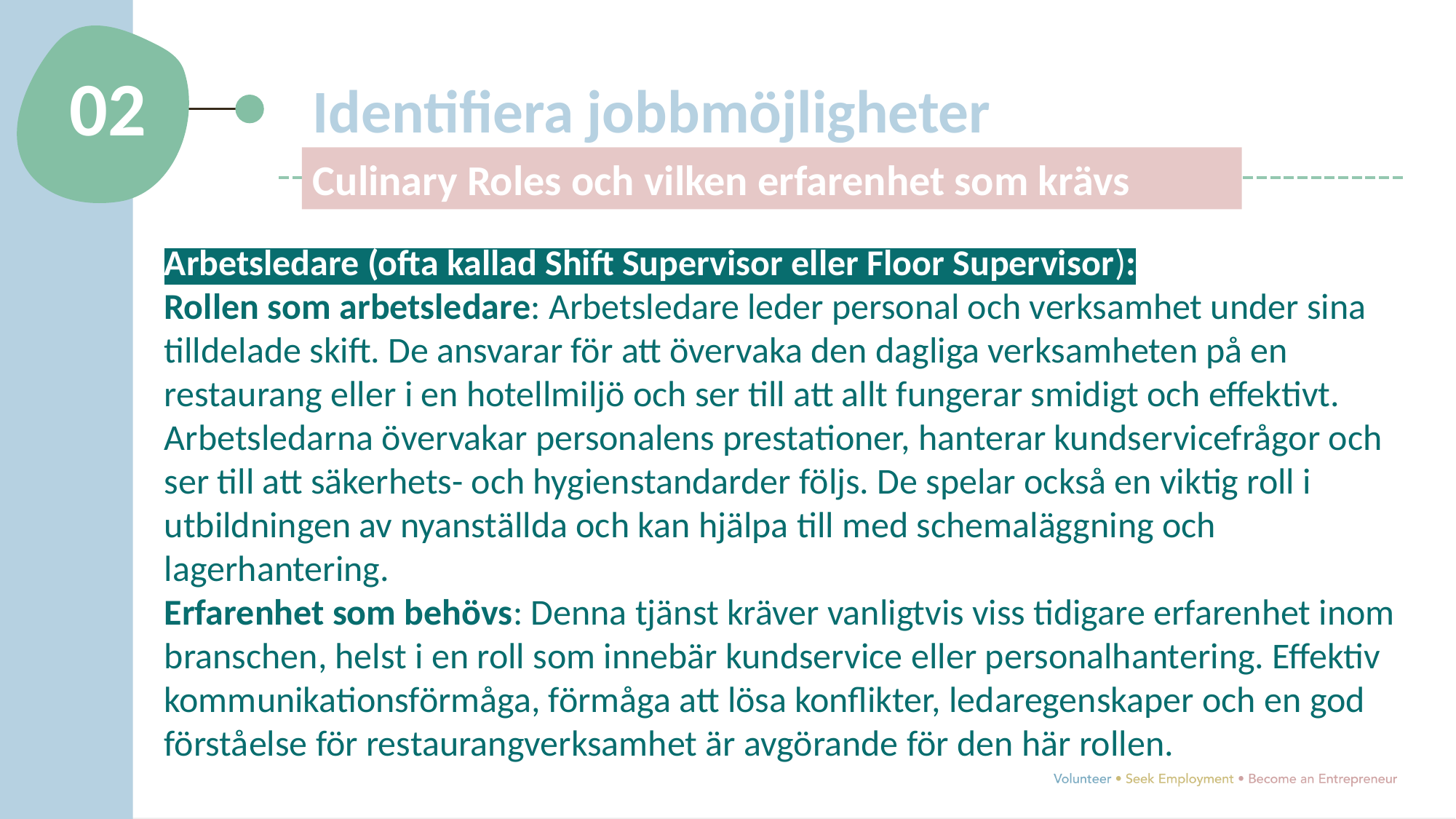

02
Identifiera jobbmöjligheter

Culinary Roles och vilken erfarenhet som krävs
Arbetsledare (ofta kallad Shift Supervisor eller Floor Supervisor):
Rollen som arbetsledare: Arbetsledare leder personal och verksamhet under sina tilldelade skift. De ansvarar för att övervaka den dagliga verksamheten på en restaurang eller i en hotellmiljö och ser till att allt fungerar smidigt och effektivt. Arbetsledarna övervakar personalens prestationer, hanterar kundservicefrågor och ser till att säkerhets- och hygienstandarder följs. De spelar också en viktig roll i utbildningen av nyanställda och kan hjälpa till med schemaläggning och lagerhantering.
Erfarenhet som behövs: Denna tjänst kräver vanligtvis viss tidigare erfarenhet inom branschen, helst i en roll som innebär kundservice eller personalhantering. Effektiv kommunikationsförmåga, förmåga att lösa konflikter, ledaregenskaper och en god förståelse för restaurangverksamhet är avgörande för den här rollen.